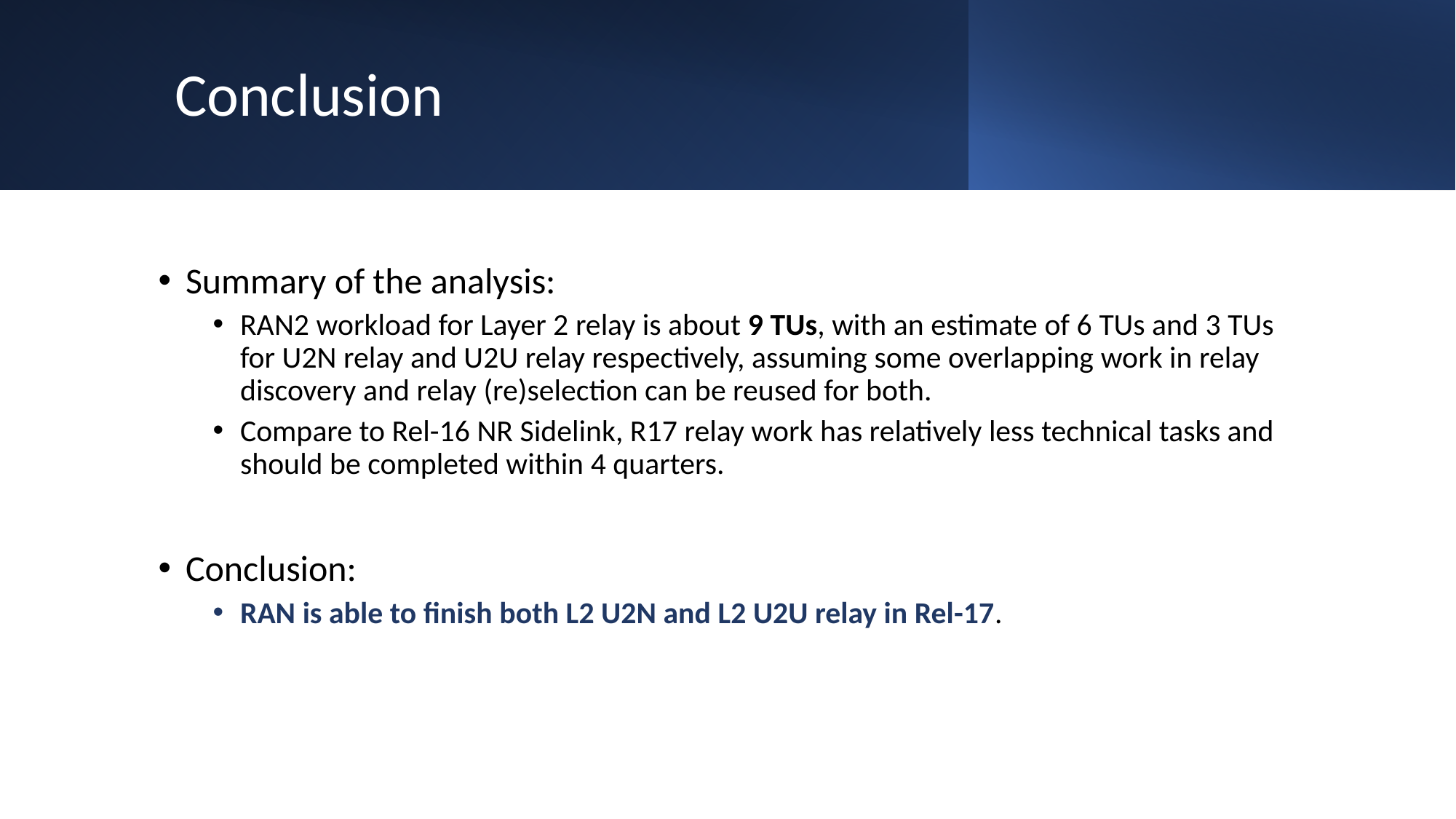

# Conclusion
Summary of the analysis:
RAN2 workload for Layer 2 relay is about 9 TUs, with an estimate of 6 TUs and 3 TUs for U2N relay and U2U relay respectively, assuming some overlapping work in relay discovery and relay (re)selection can be reused for both.
Compare to Rel-16 NR Sidelink, R17 relay work has relatively less technical tasks and should be completed within 4 quarters.

Conclusion:
RAN is able to finish both L2 U2N and L2 U2U relay in Rel-17.